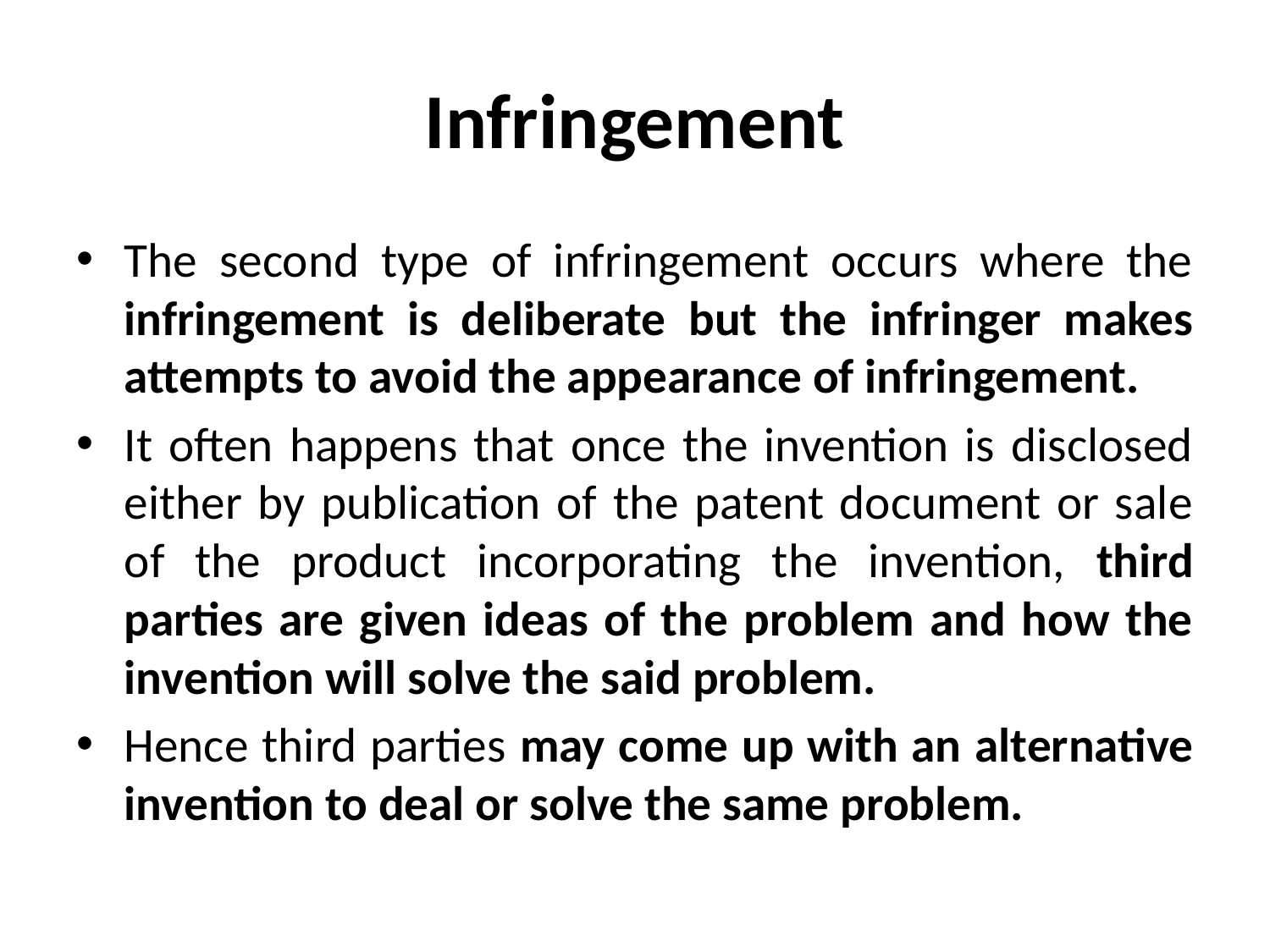

# Infringement
The second type of infringement occurs where the infringement is deliberate but the infringer makes attempts to avoid the appearance of infringement.
It often happens that once the invention is disclosed either by publication of the patent document or sale of the product incorporating the invention, third parties are given ideas of the problem and how the invention will solve the said problem.
Hence third parties may come up with an alternative invention to deal or solve the same problem.